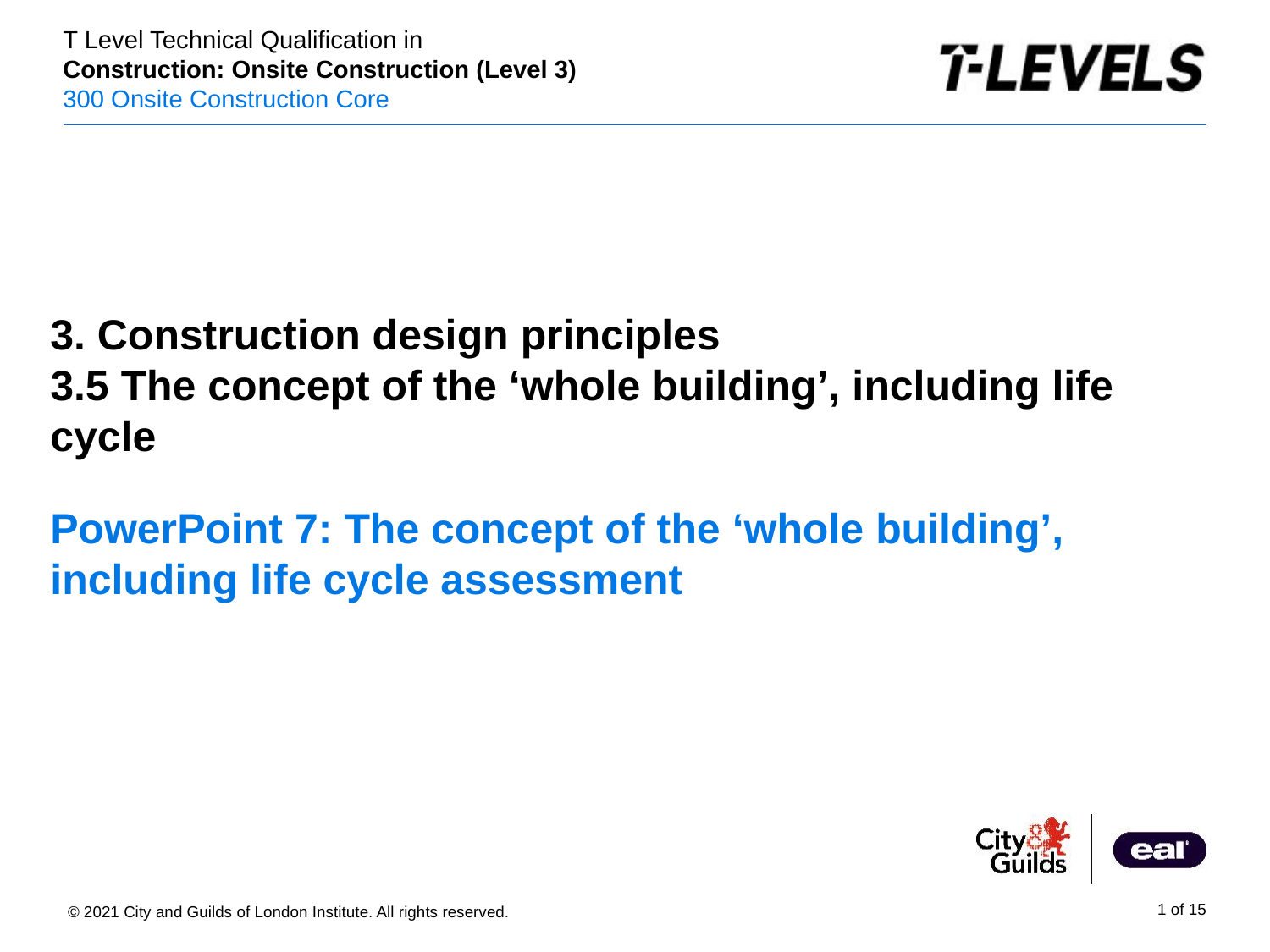

PowerPoint presentation
3. Construction design principles
3.5 The concept of the ‘whole building’, including life cycle

# PowerPoint 7: The concept of the ‘whole building’, including life cycle assessment